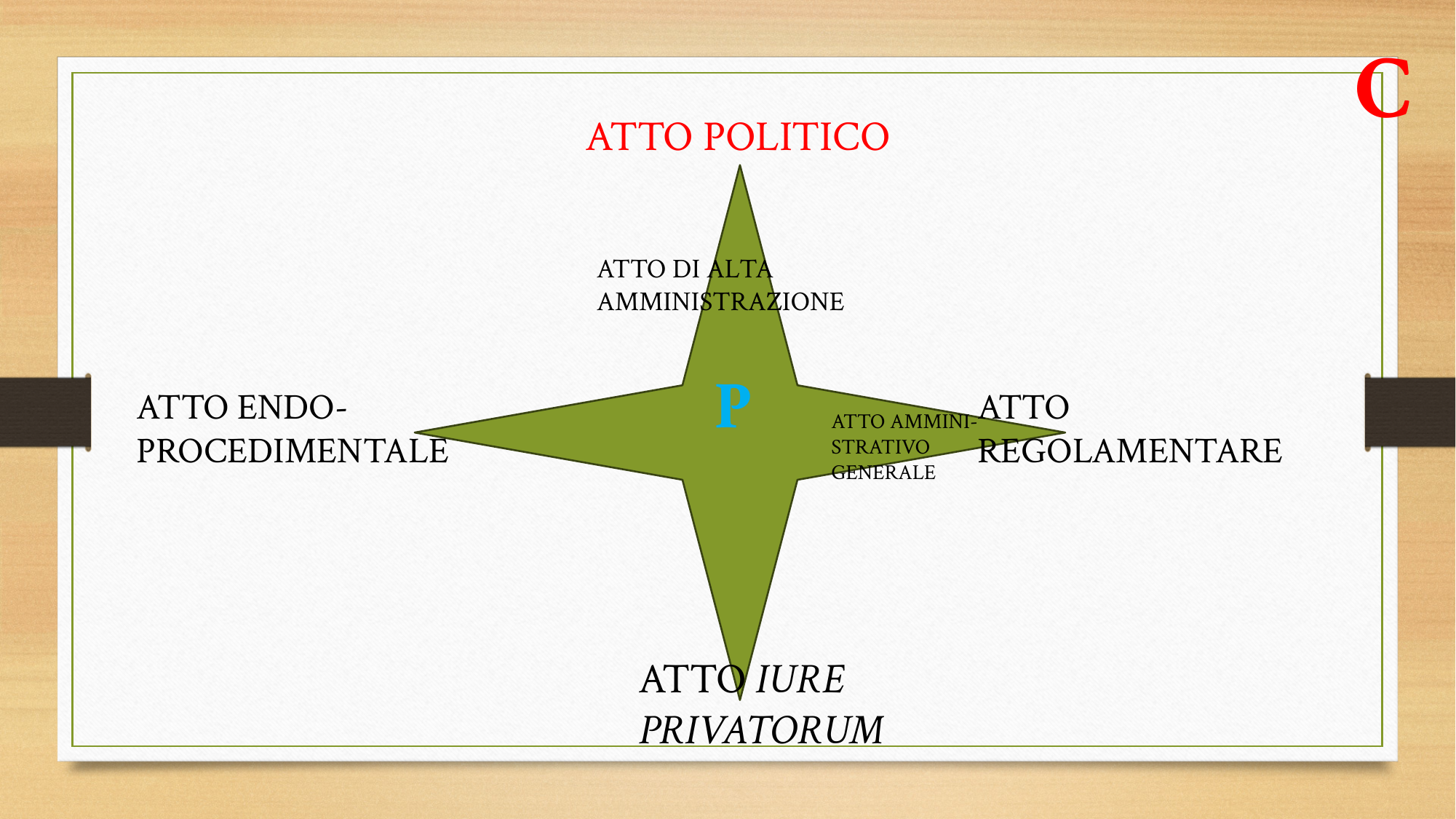

C
ATTO POLITICO

ATTO DI ALTA AMMINISTRAZIONE
P
ATTO ENDO-PROCEDIMENTALE
ATTO REGOLAMENTARE
ATTO AMMINI-STRATIVO GENERALE
ATTO IURE PRIVATORUM